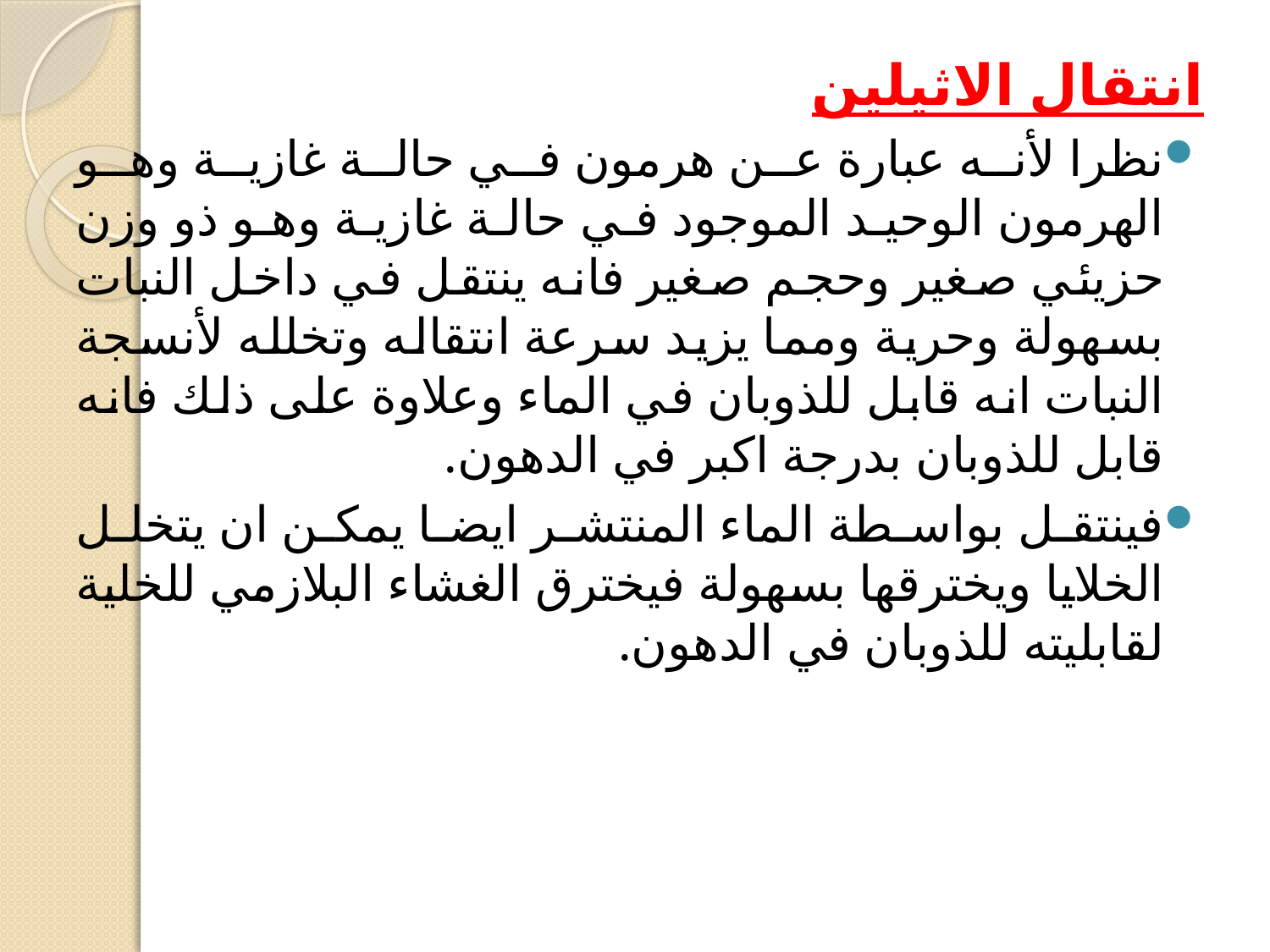

انتقال الاثيلين
نظرا لأنه عبارة عن هرمون في حالة غازية وهو الهرمون الوحيد الموجود في حالة غازية وهو ذو وزن حزيئي صغير وحجم صغير فانه ينتقل في داخل النبات بسهولة وحرية ومما يزيد سرعة انتقاله وتخلله لأنسجة النبات انه قابل للذوبان في الماء وعلاوة على ذلك فانه قابل للذوبان بدرجة اكبر في الدهون.
فينتقل بواسطة الماء المنتشر ايضا يمكن ان يتخلل الخلايا ويخترقها بسهولة فيخترق الغشاء البلازمي للخلية لقابليته للذوبان في الدهون.